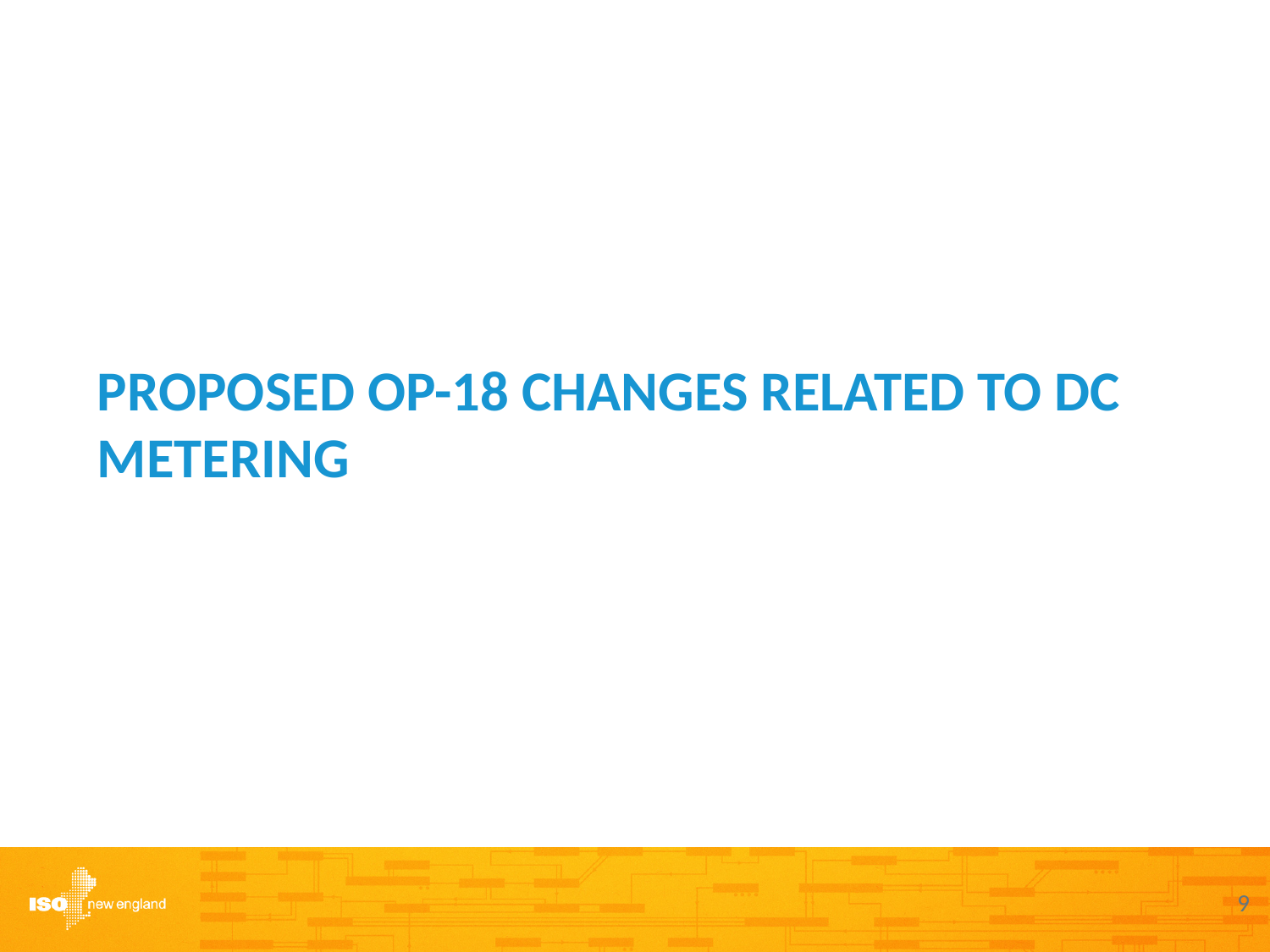

# Proposed OP-18 Changes Related to DC Metering

9